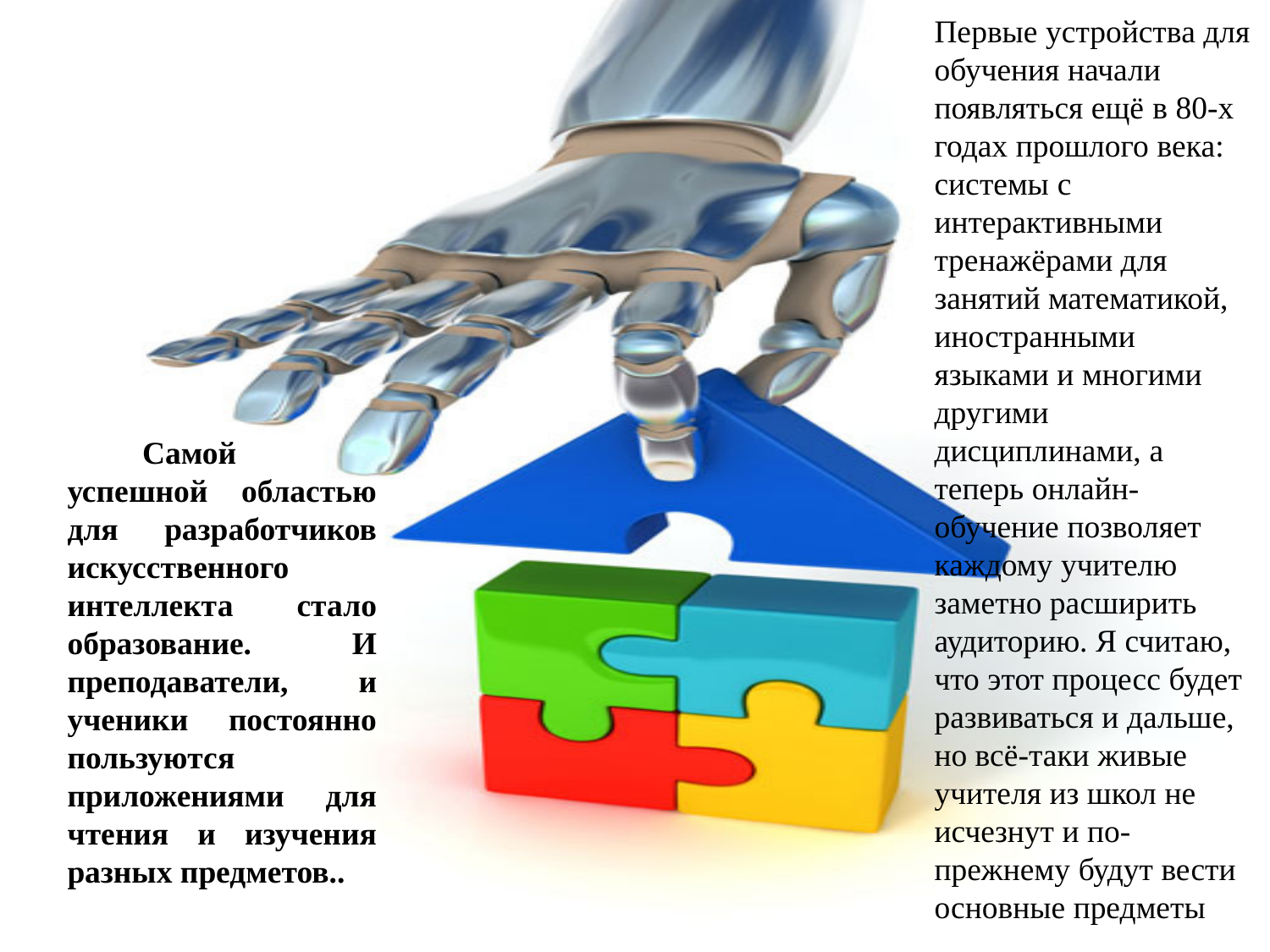

Первые устройства для обучения начали появляться ещё в 80-х годах прошлого века: системы с интерактивными тренажёрами для занятий математикой, иностранными языками и многими другими дисциплинами, а теперь онлайн-обучение позволяет каждому учителю заметно расширить аудиторию. Я считаю, что этот процесс будет развиваться и дальше, но всё-таки живые учителя из школ не исчезнут и по-прежнему будут вести основные предметы
Самой успешной областью для разработчиков искусственного интеллекта стало образование. И преподаватели, и ученики постоянно пользуются приложениями для чтения и изучения разных предметов..